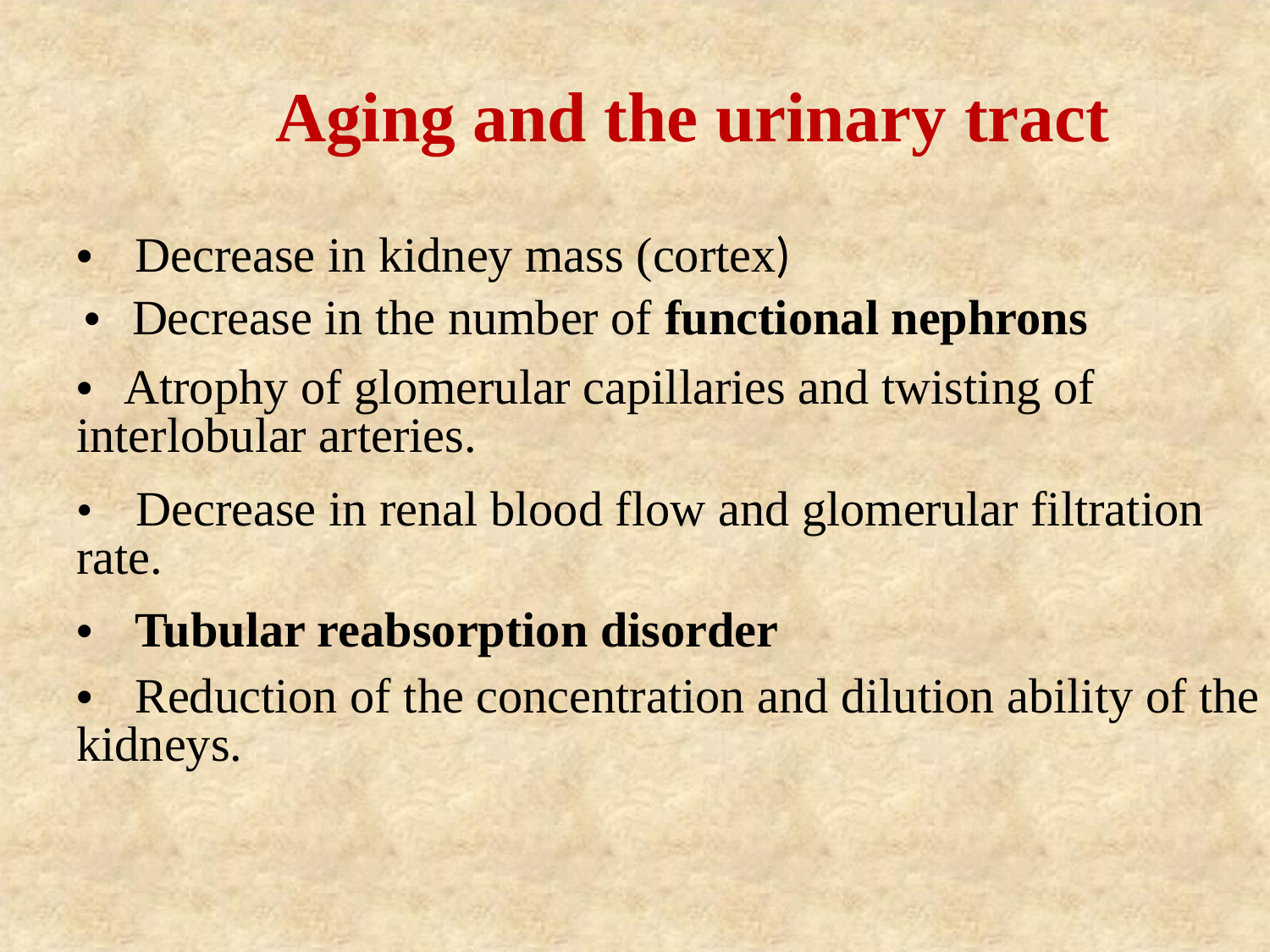

Aging and the urinary tract
•  Decrease in kidney mass (cortex)
• Decrease in the number of functional nephrons
• Atrophy of glomerular capillaries and twisting of interlobular arteries.

•  Decrease in renal blood flow and glomerular filtration rate.

•  Tubular reabsorption disorder
•  Reduction of the concentration and dilution ability of the kidneys.